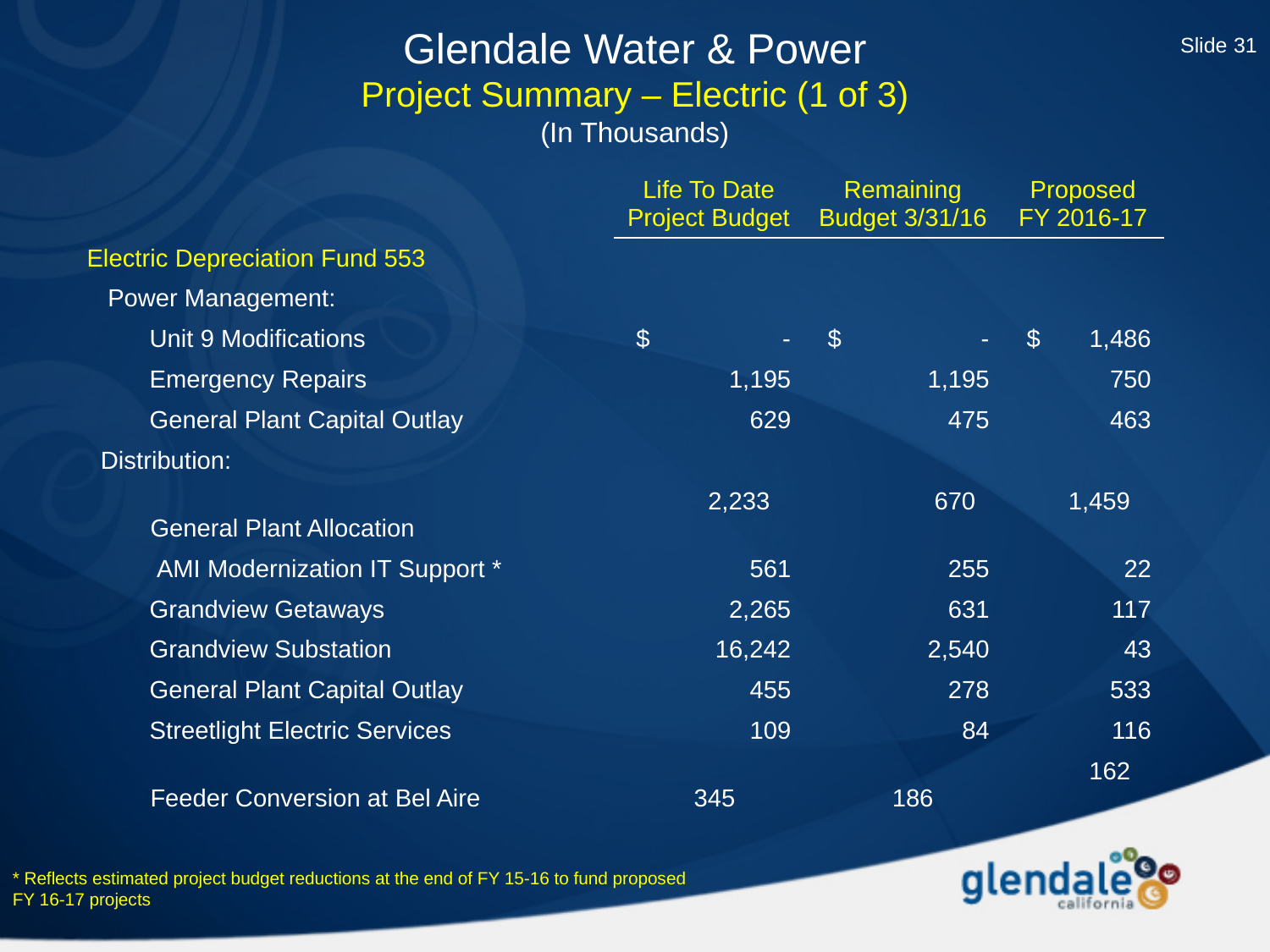

Slide 31
# Glendale Water & Power Project Summary – Electric (1 of 3) (In Thousands)
|  | Life To Date Project Budget | Remaining Budget 3/31/16 | Proposed FY 2016-17 |
| --- | --- | --- | --- |
| Electric Depreciation Fund 553 |  |  |  |
| Power Management: |  |  |  |
| Unit 9 Modifications | $ - | $ - | $ 1,486 |
| Emergency Repairs | 1,195 | 1,195 | 750 |
| General Plant Capital Outlay | 629 | 475 | 463 |
| Distribution: |  |  |  |
| General Plant Allocation | 2,233 | 670 | 1,459 |
| AMI Modernization IT Support \* | 561 | 255 | 22 |
| Grandview Getaways | 2,265 | 631 | 117 |
| Grandview Substation | 16,242 | 2,540 | 43 |
| General Plant Capital Outlay | 455 | 278 | 533 |
| Streetlight Electric Services | 109 | 84 | 116 |
| Feeder Conversion at Bel Aire | 345 | 186 | 162 |
* Reflects estimated project budget reductions at the end of FY 15-16 to fund proposed FY 16-17 projects